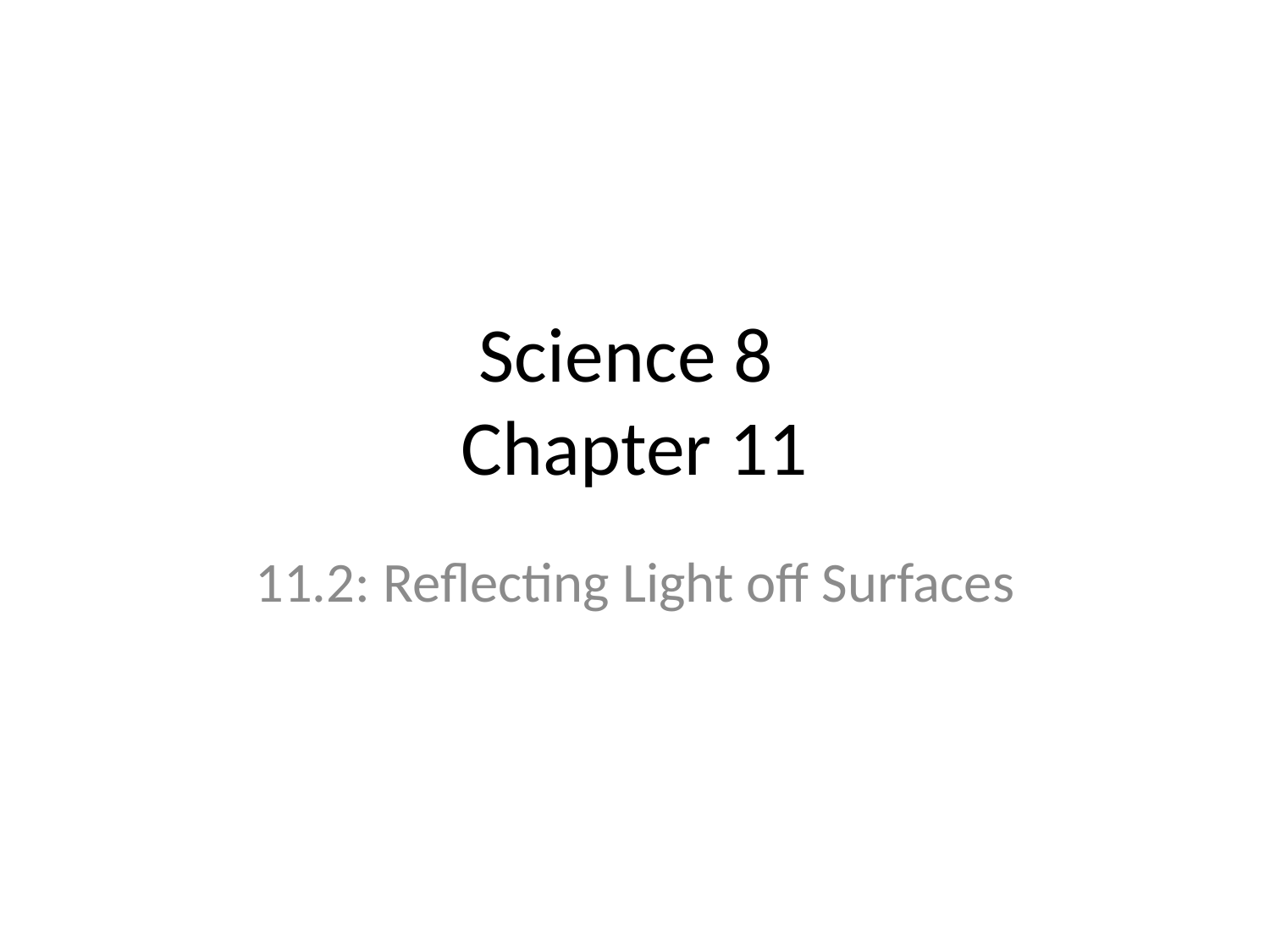

# Science 8 Chapter 11
11.2: Reflecting Light off Surfaces